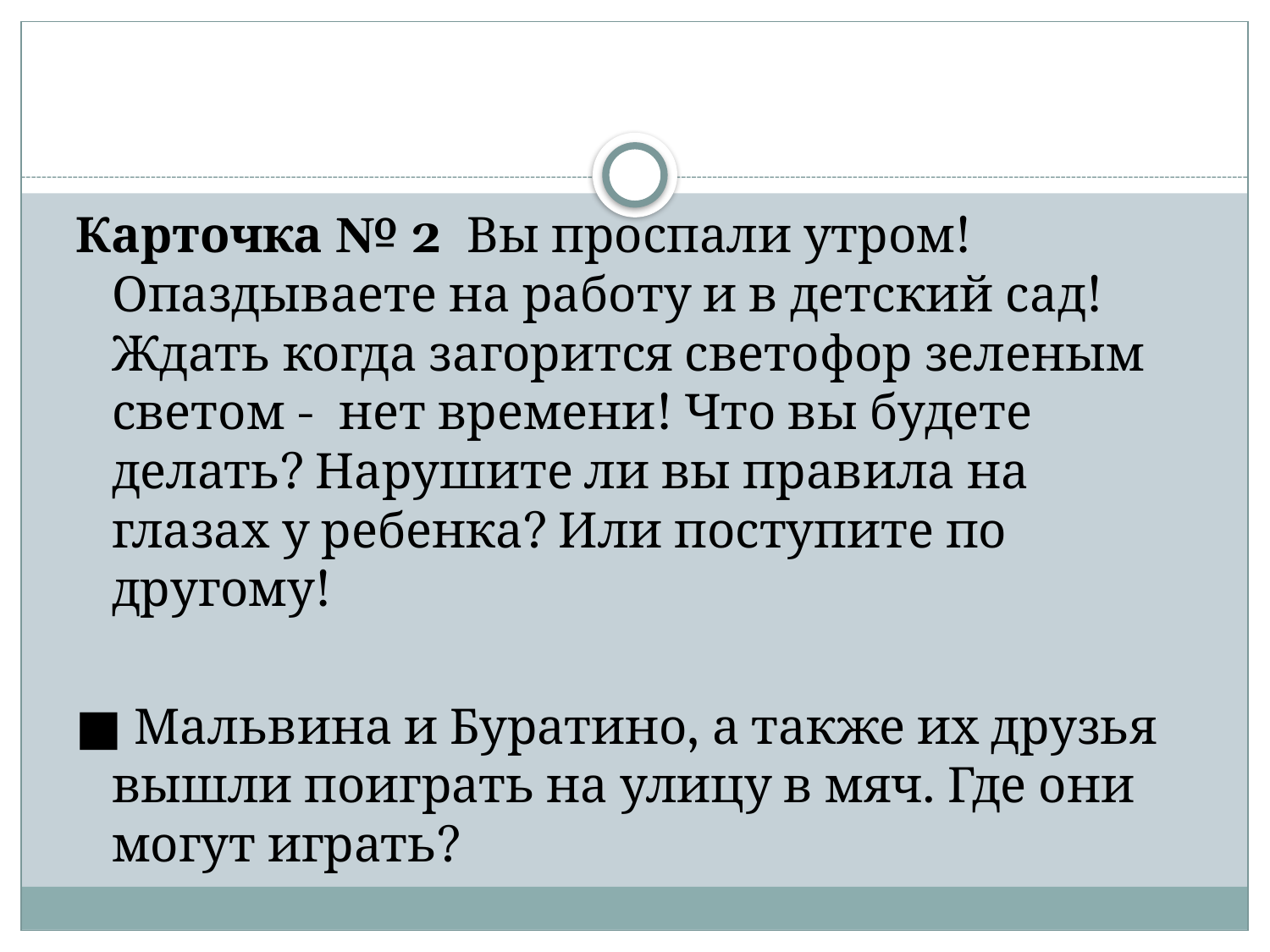

#

Карточка № 2  Вы проспали утром! Опаздываете на работу и в детский сад! Ждать когда загорится светофор зеленым светом -  нет времени! Что вы будете делать? Нарушите ли вы правила на глазах у ребенка? Или поступите по другому!

■ Мальвина и Буратино, а также их друзья вышли поиграть на улицу в мяч. Где они могут играть?